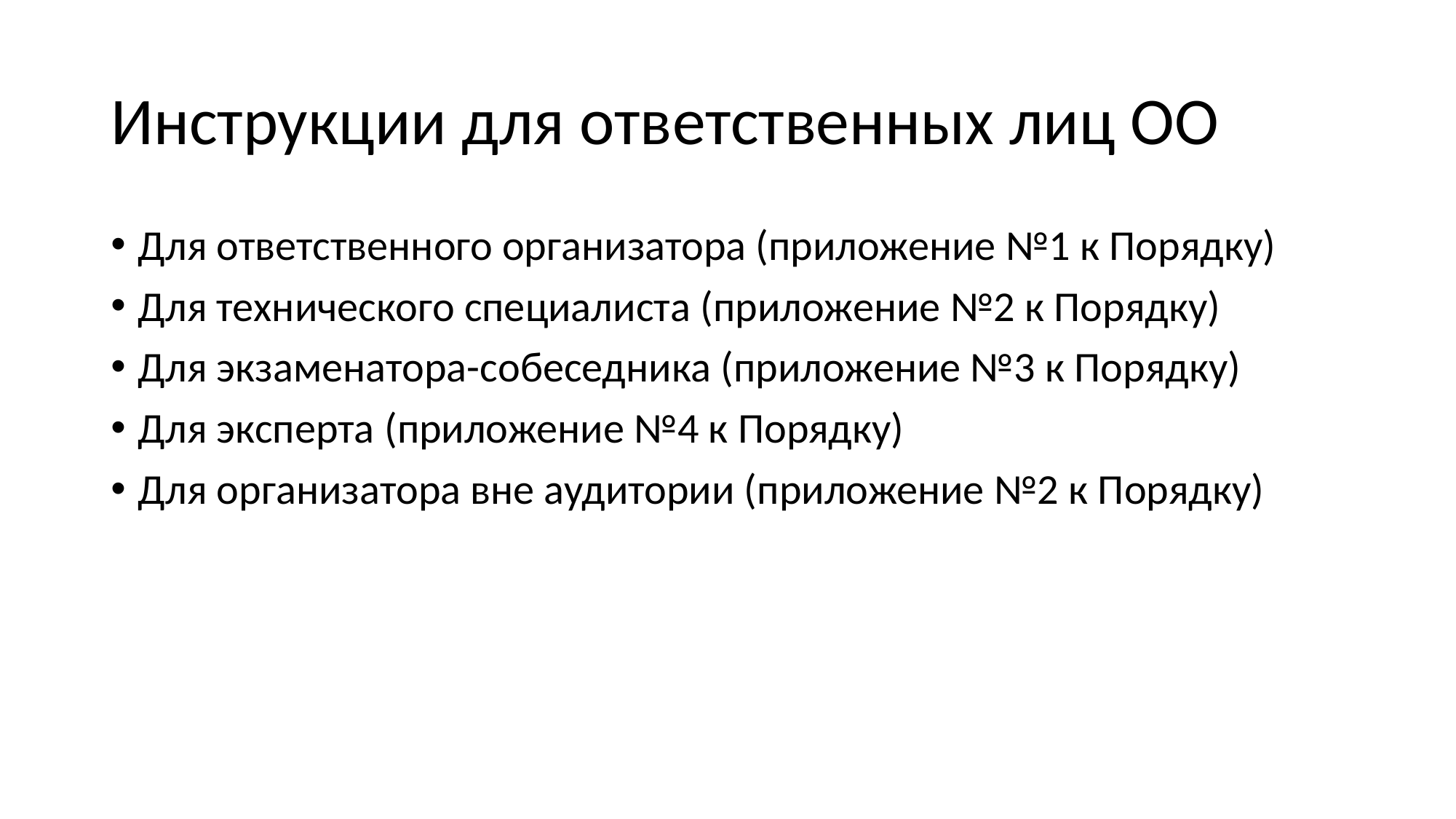

# Инструкции для ответственных лиц ОО
Для ответственного организатора (приложение №1 к Порядку)
Для технического специалиста (приложение №2 к Порядку)
Для экзаменатора-собеседника (приложение №3 к Порядку)
Для эксперта (приложение №4 к Порядку)
Для организатора вне аудитории (приложение №2 к Порядку)